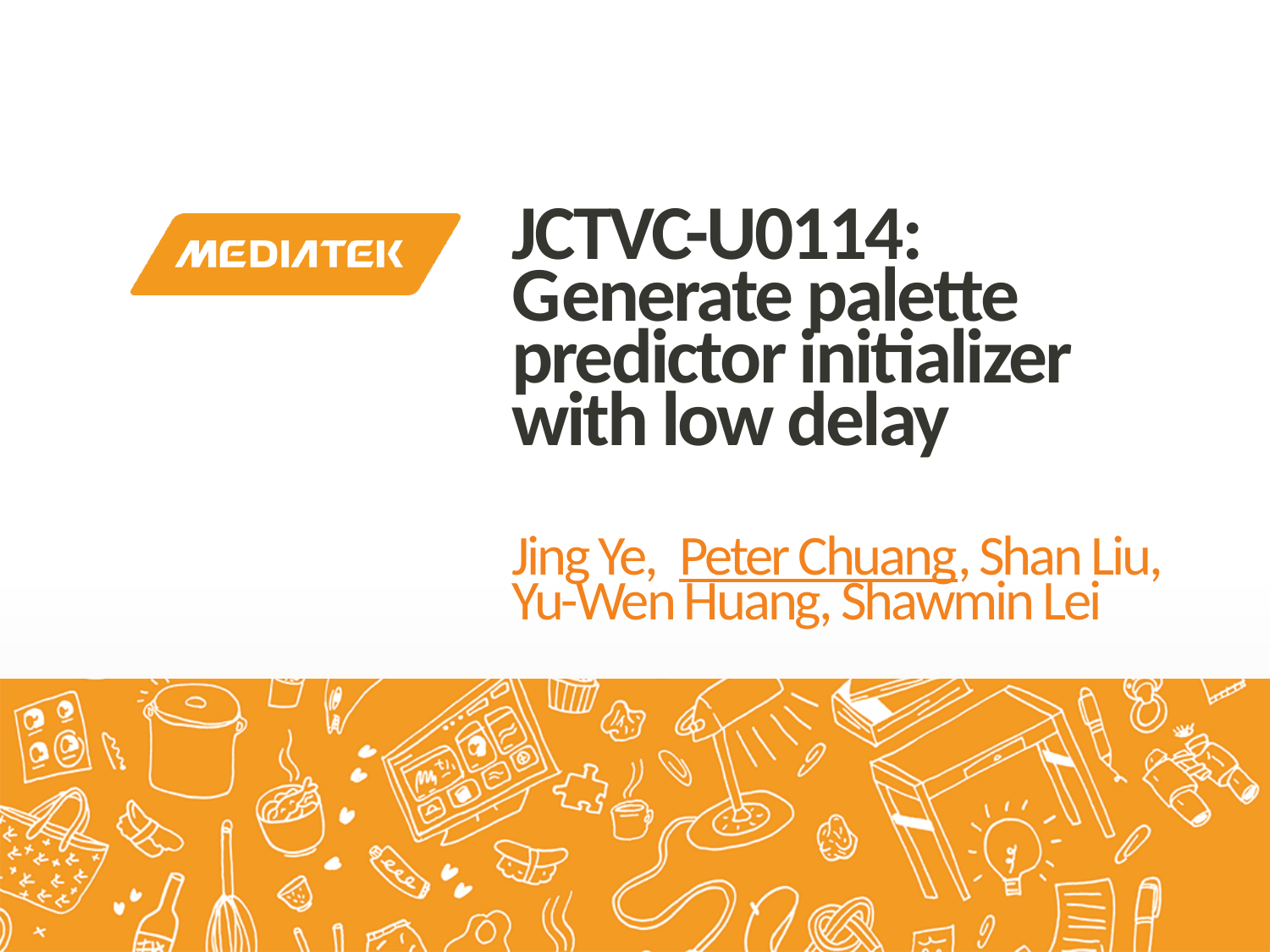

# JCTVC-U0114: Generate palette predictor initializer with low delay
Jing Ye,  Peter Chuang, Shan Liu,  Yu-Wen Huang, Shawmin Lei